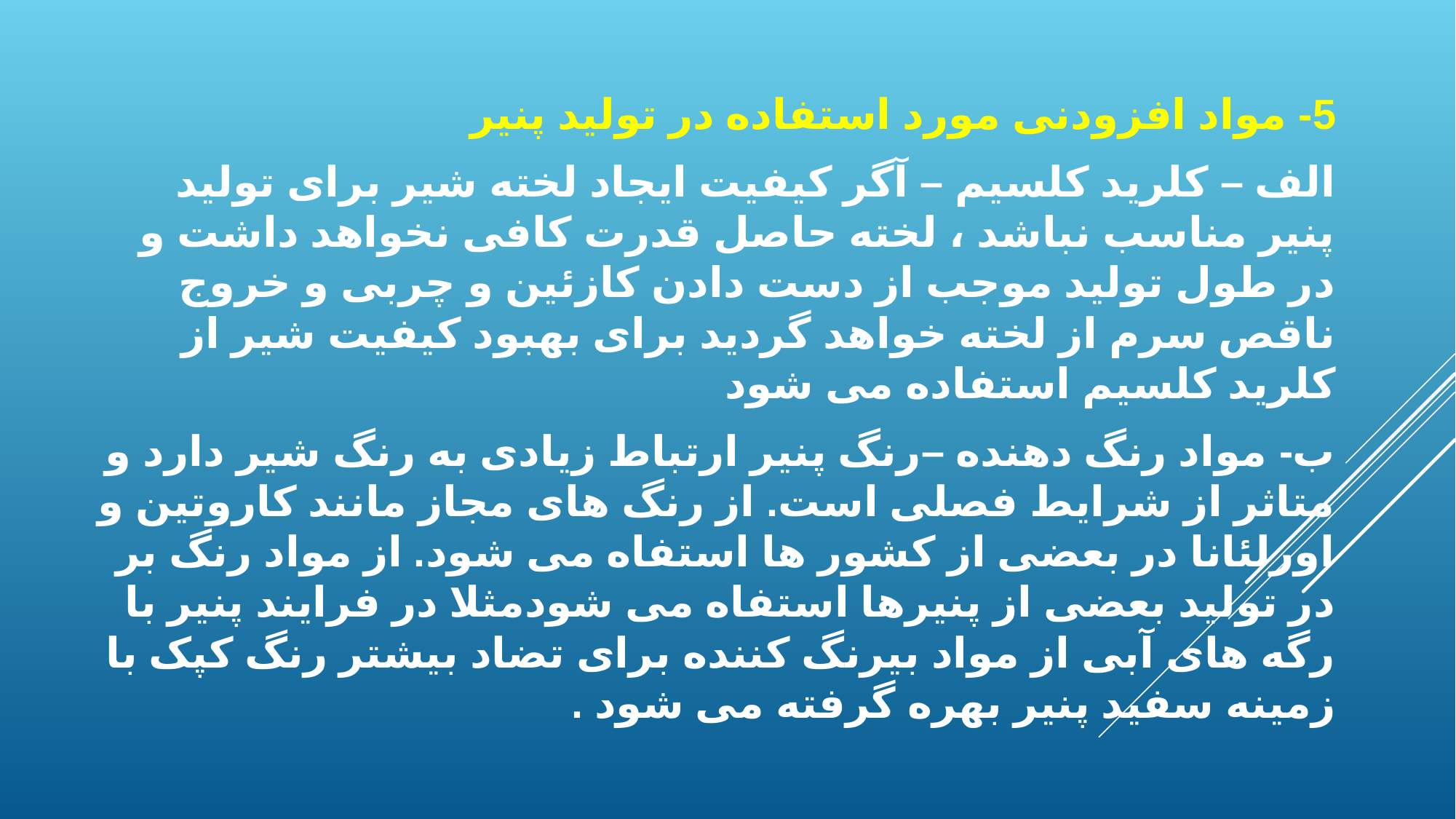

5- مواد افزودنی مورد استفاده در تولید پنیر
الف – کلرید کلسیم – آگر کیفیت ایجاد لخته شیر برای تولید پنیر مناسب نباشد ، لخته حاصل قدرت کافی نخواهد داشت و در طول تولید موجب از دست دادن کازئین و چربی و خروج ناقص سرم از لخته خواهد گردید برای بهبود کیفیت شیر از کلرید کلسیم استفاده می شود
ب- مواد رنگ دهنده –رنگ پنیر ارتباط زیادی به رنگ شیر دارد و متاثر از شرایط فصلی است. از رنگ های مجاز مانند کاروتین و اورلئانا در بعضی از کشور ها استفاه می شود. از مواد رنگ بر در تولید بعضی از پنیرها استفاه می شودمثلا در فرایند پنیر با رگه های آبی از مواد بیرنگ کننده برای تضاد بیشتر رنگ کپک با زمینه سفید پنیر بهره گرفته می شود .